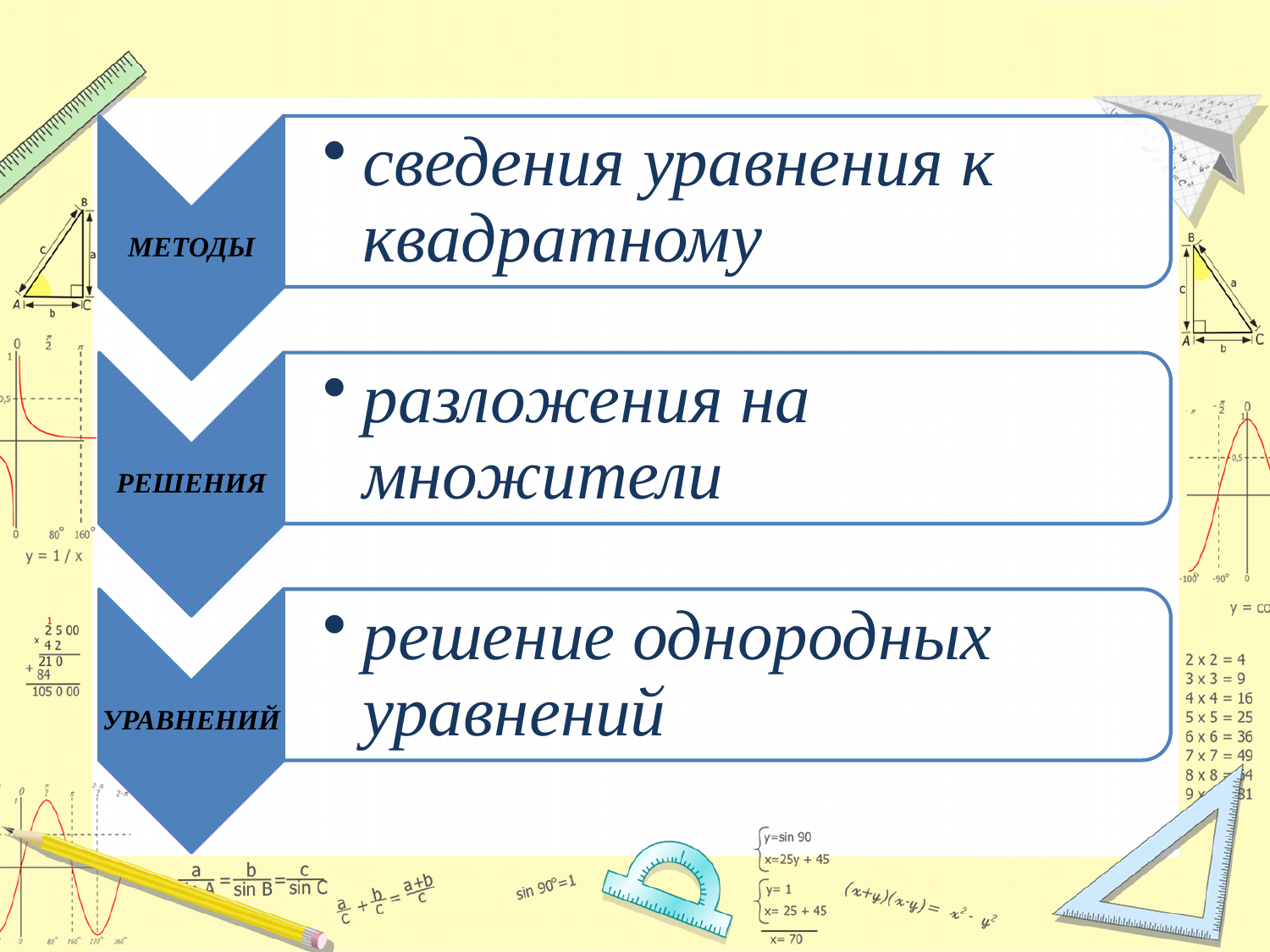

#
МЕТОДЫ
сведения уравнения к квадратному
РЕШЕНИЯ
разложения на множители
УРАВНЕНИЙ
решение однородных уравнений